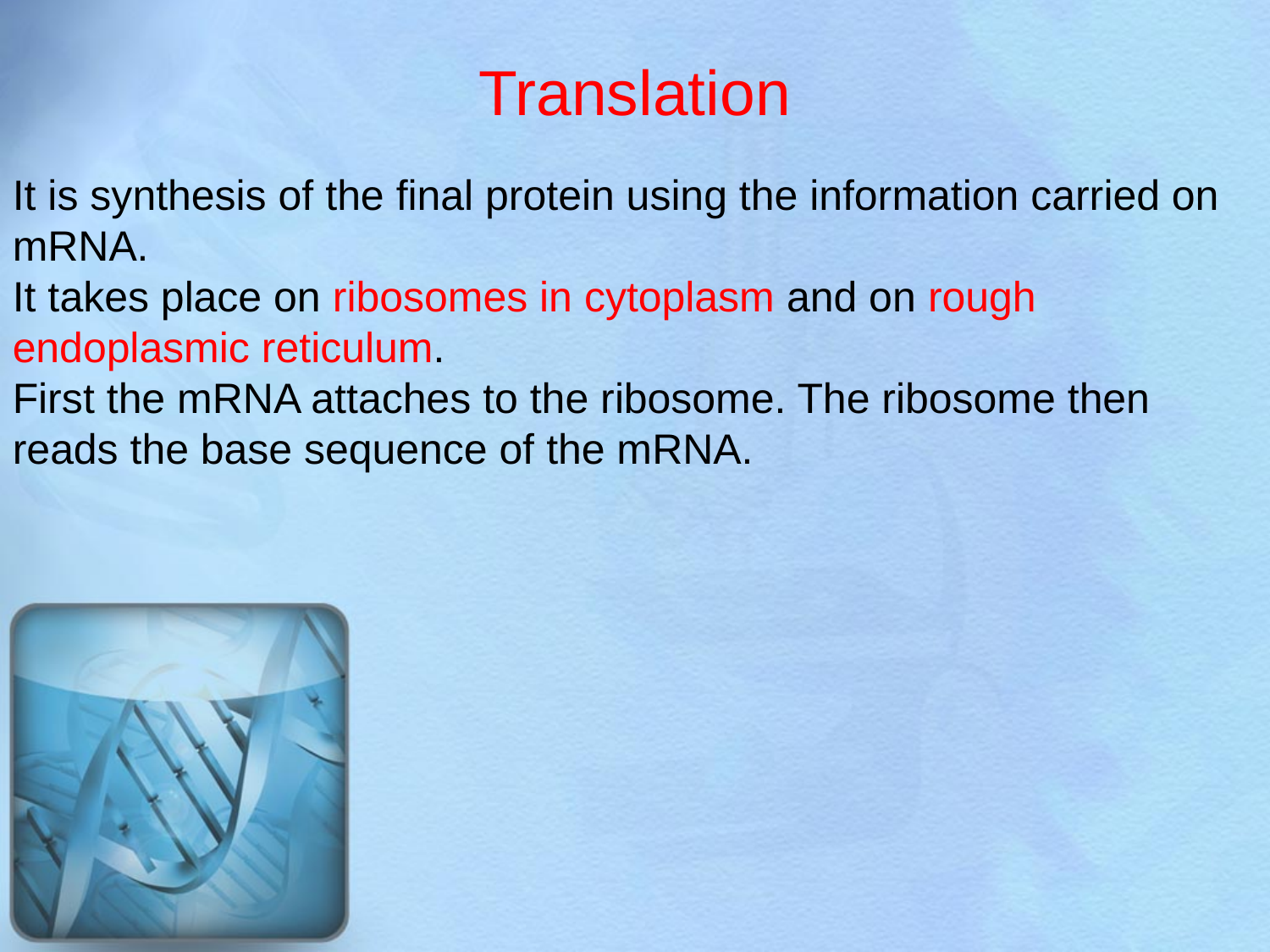

Translation
It is synthesis of the final protein using the information carried on mRNA.
It takes place on ribosomes in cytoplasm and on rough endoplasmic reticulum.
First the mRNA attaches to the ribosome. The ribosome then reads the base sequence of the mRNA.